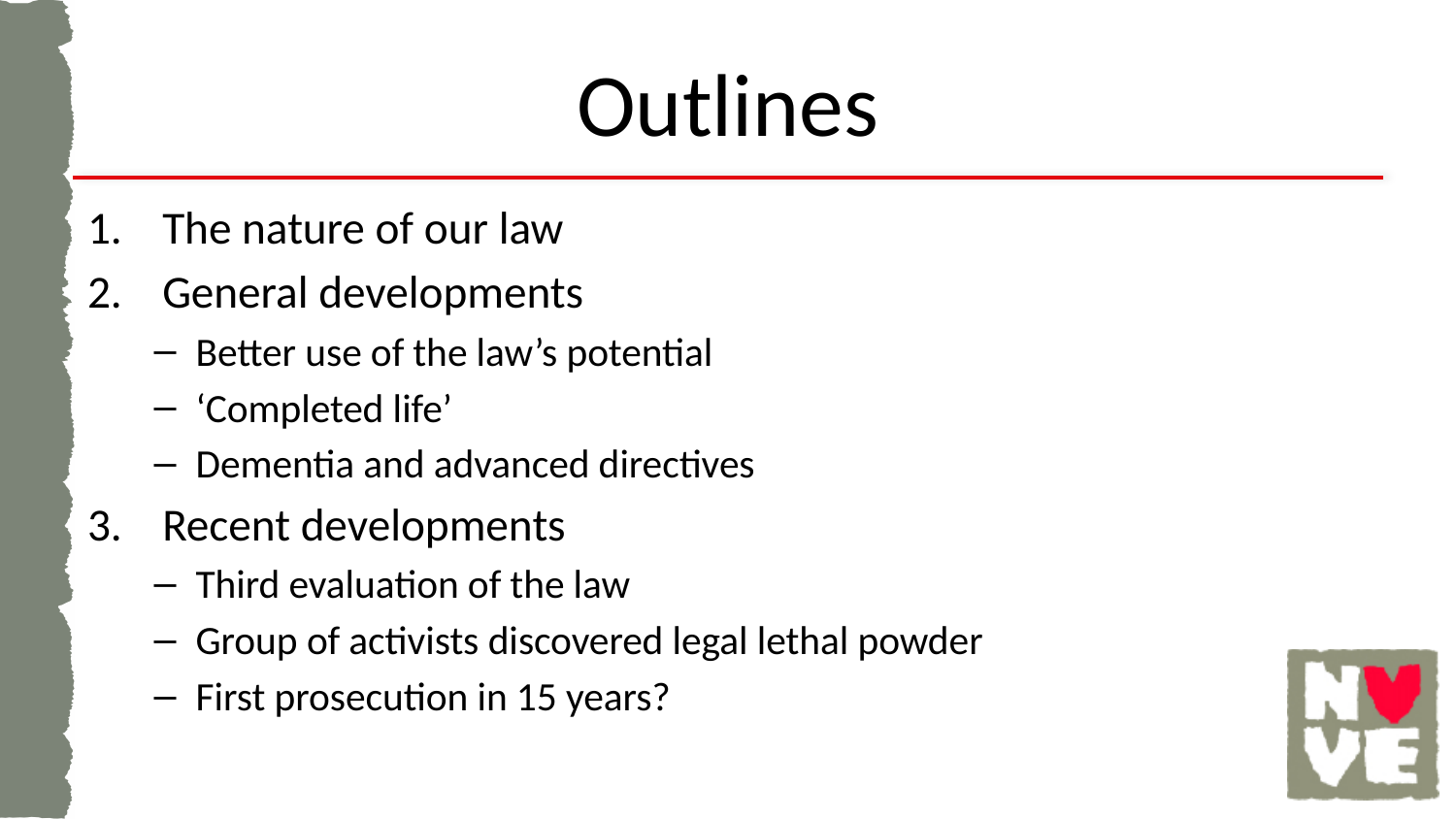

# Outlines
The nature of our law
General developments
Better use of the law’s potential
‘Completed life’
Dementia and advanced directives
Recent developments
Third evaluation of the law
Group of activists discovered legal lethal powder
First prosecution in 15 years?